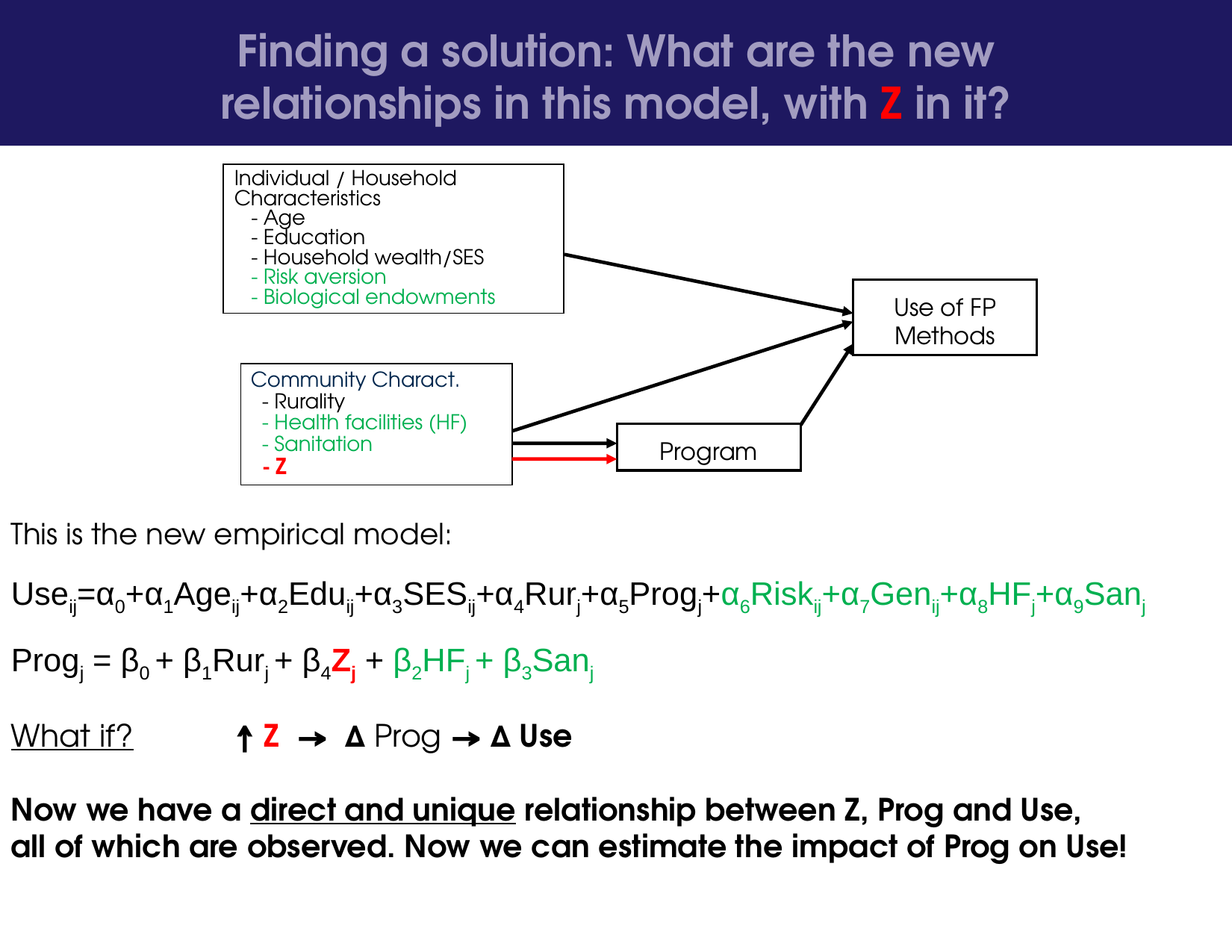

Finding a solution: What are the new relationships in this model, with Z in it?
Individual / Household Characteristics
   - Age
   - Education
   - Household wealth/SES
   - Risk aversion
   - Biological endowments

Use of FP Methods

Community Charact.
  - Rurality
  - Health facilities (HF)
  - Sanitation
  - Z
Program

This is the new empirical model:
Useij=α0+α1Ageij+α2Eduij+α3SESij+α4Rurj+α5Progj+α6Riskij+α7Genij+α8HFj+α9Sanj
Progj = β0 + β1Rurj + β4Zj + β2HFj + β3Sanj

What if?	↑ Z  →  ∆ Prog → ∆ Use

Now we have a direct and unique relationship between Z, Prog and Use,                   all of which are observed. Now we can estimate the impact of Prog on Use!